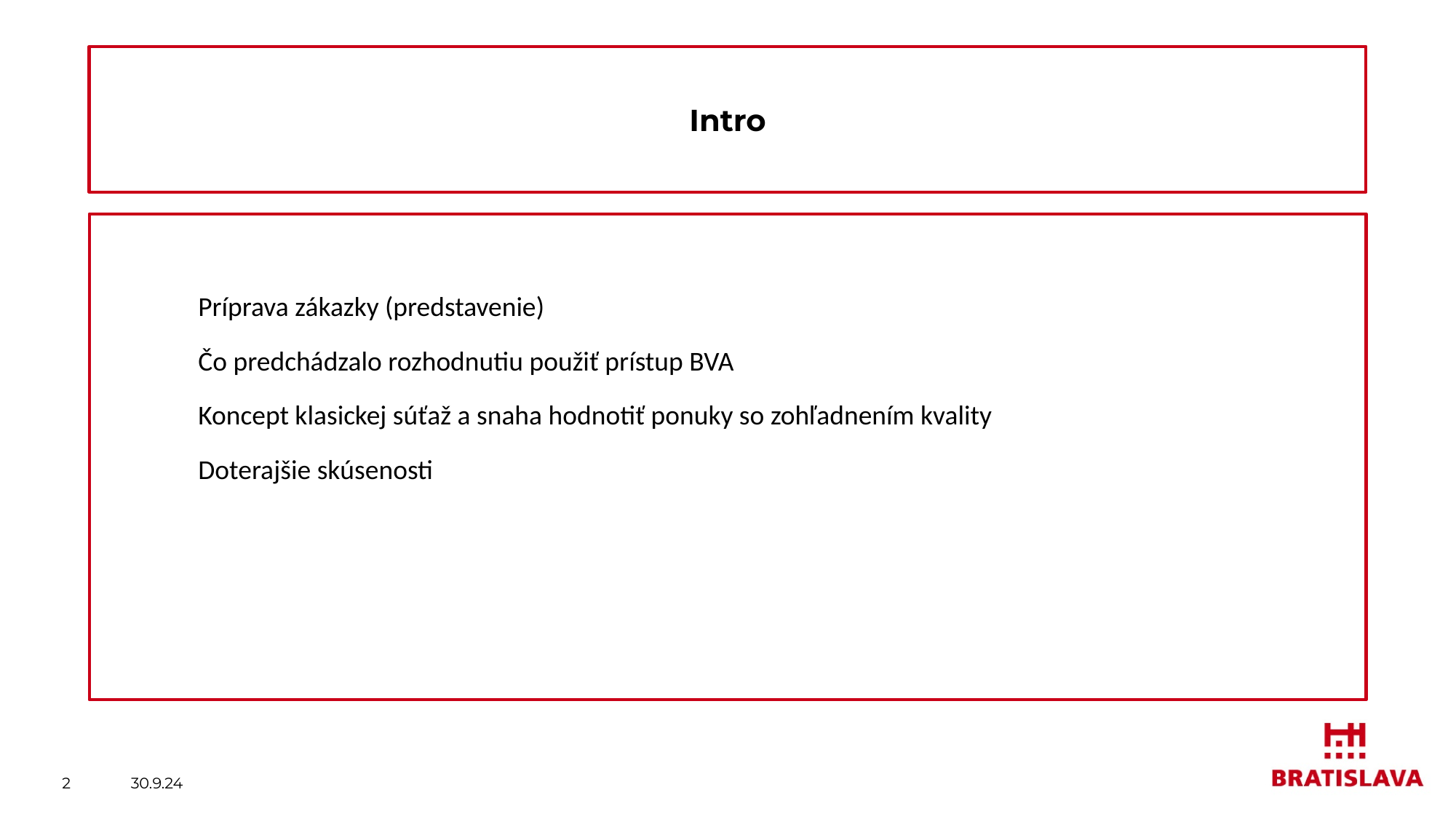

Intro

	Príprava zákazky (predstavenie)
	Čo predchádzalo rozhodnutiu použiť prístup BVA
	Koncept klasickej súťaž a snaha hodnotiť ponuky so zohľadnením kvality
	Doterajšie skúsenosti

2
30.9.24